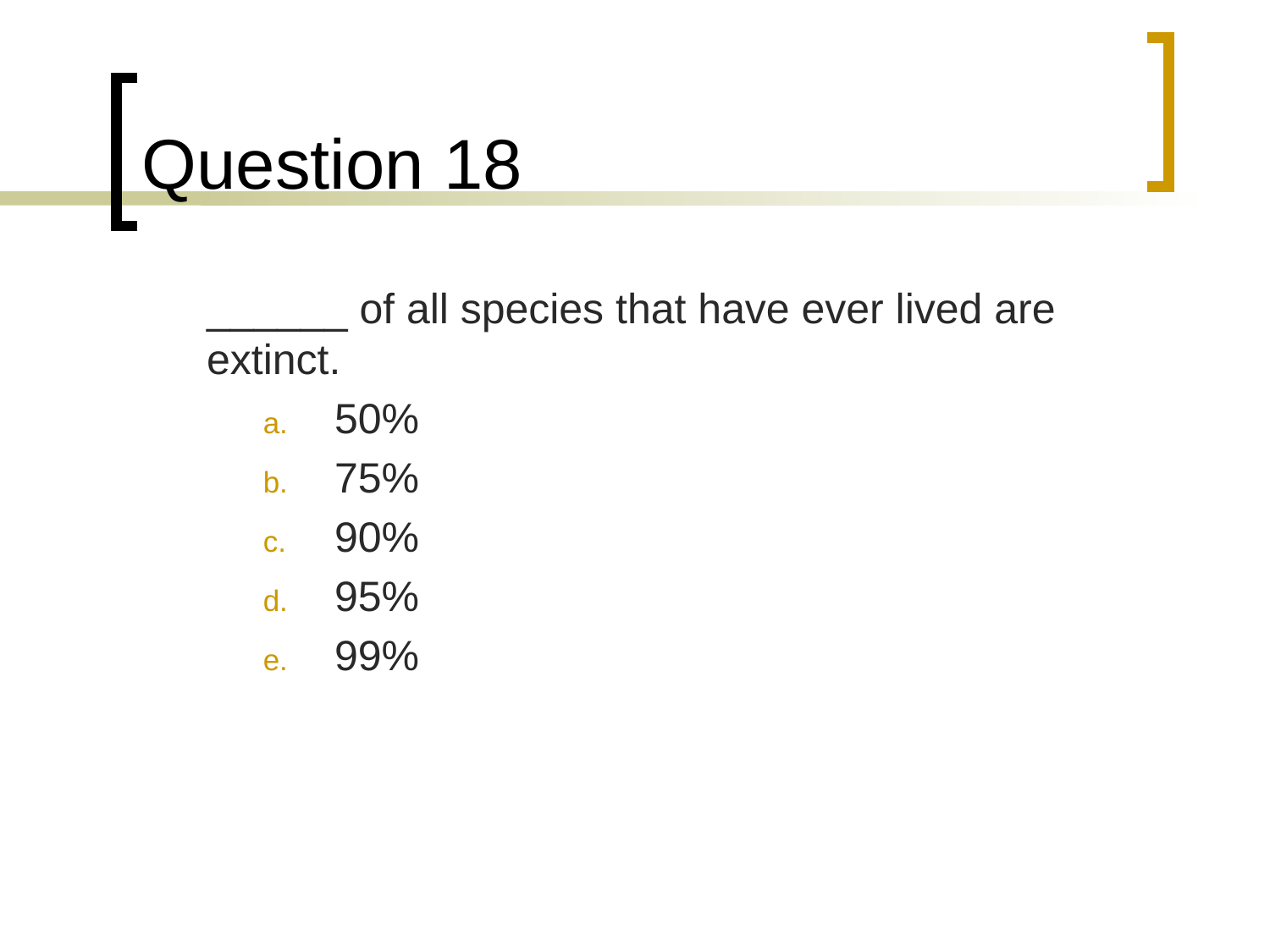

# Question 18
	______ of all species that have ever lived are extinct.
50%
75%
90%
95%
99%